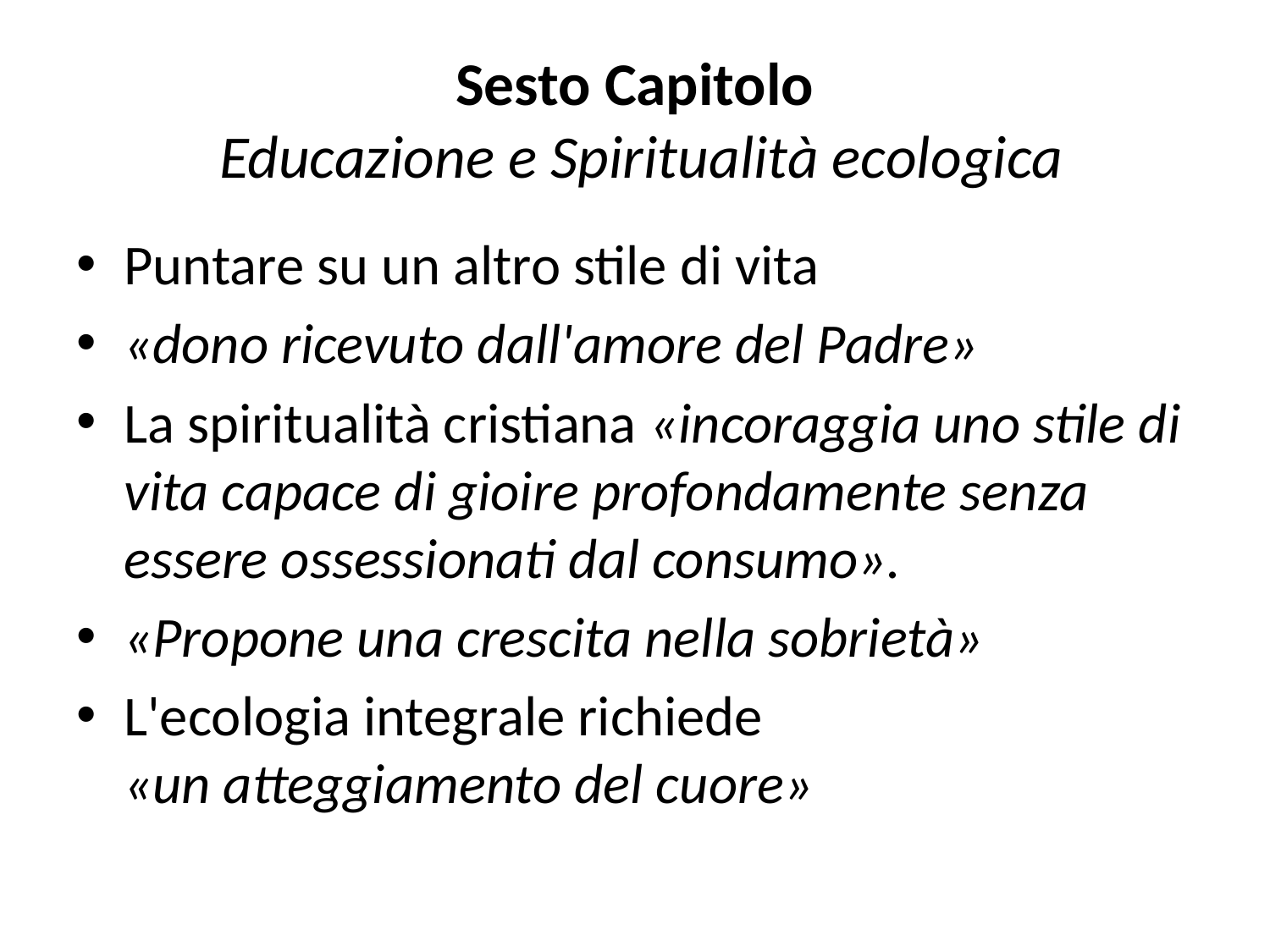

# Sesto Capitolo Educazione e Spiritualità ecologica
Puntare su un altro stile di vita
«dono ricevuto dall'amore del Padre»
La spiritualità cristiana «incoraggia uno stile di vita capace di gioire profondamente senza essere ossessionati dal consumo».
«Propone una crescita nella sobrietà»
L'ecologia integrale richiede
«un atteggiamento del cuore»